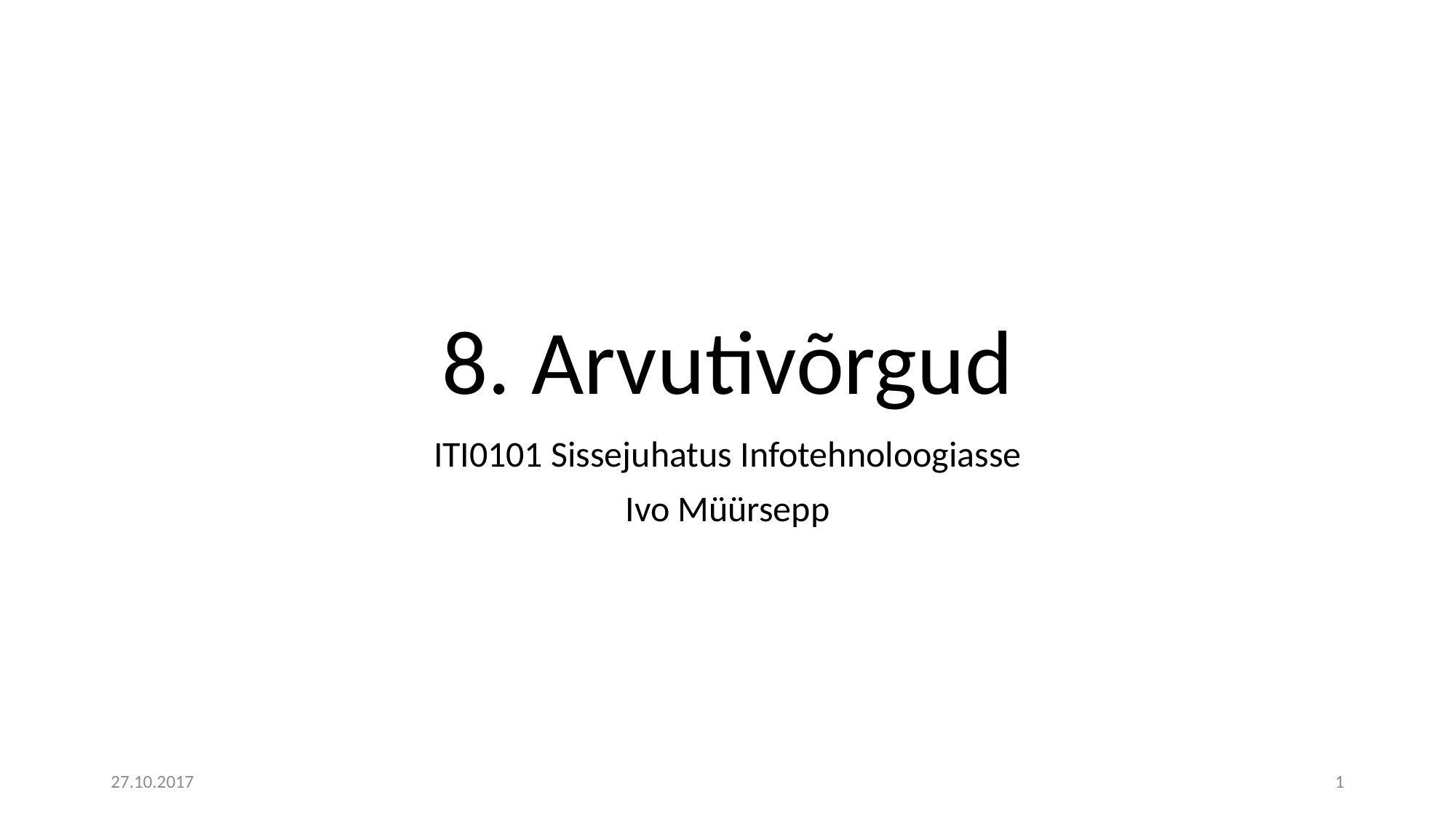

# 8. Arvutivõrgud
ITI0101 Sissejuhatus Infotehnoloogiasse
Ivo Müürsepp
27.10.2017
1